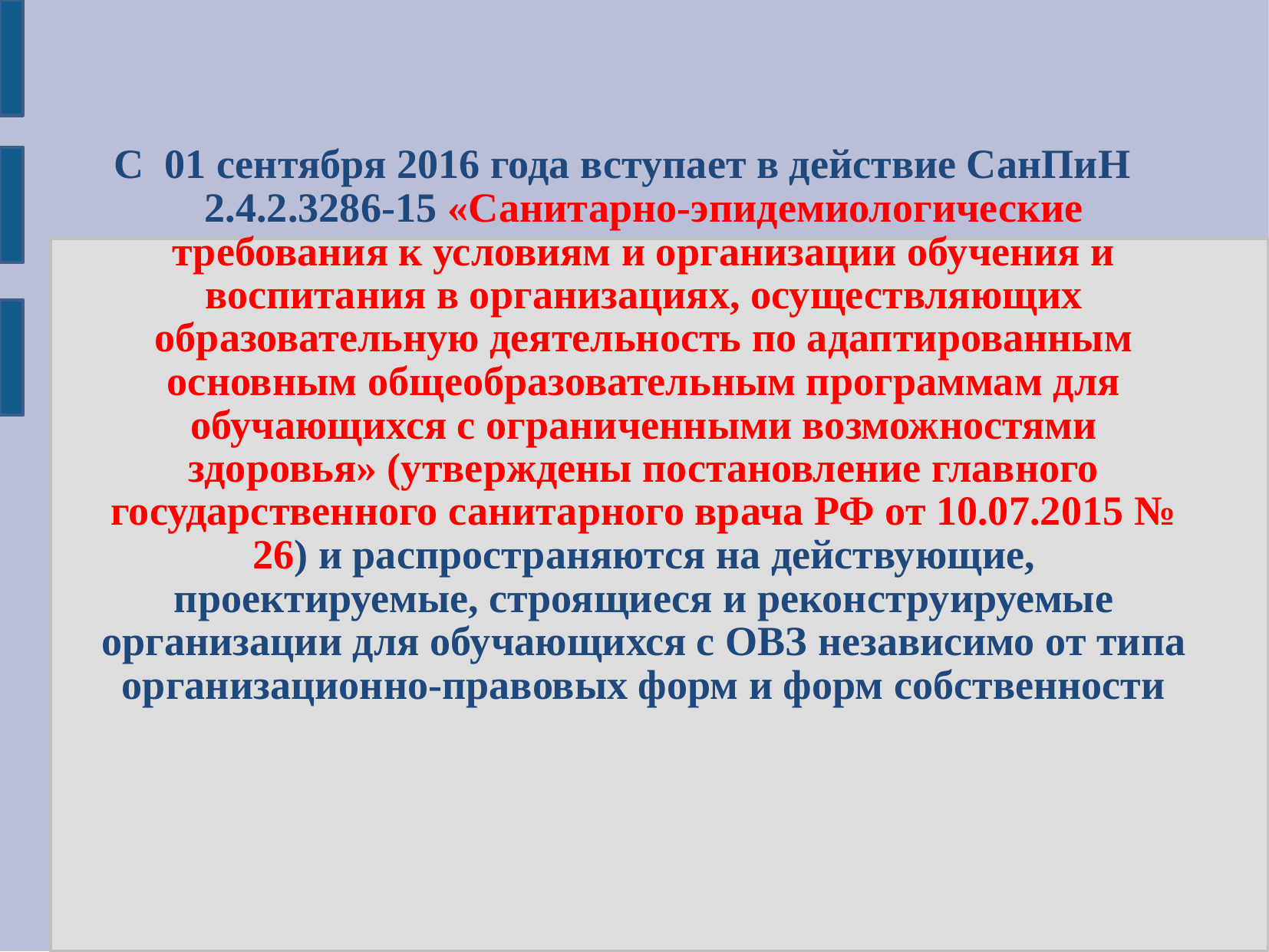

С  01 сентября 2016 года вступает в действие СанПиН 2.4.2.3286-15 «Санитарно-эпидемиологические требования к условиям и организации обучения и воспитания в организациях, осуществляющих образовательную деятельность по адаптированным основным общеобразовательным программам для обучающихся с ограниченными возможностями здоровья» (утверждены постановление главного государственного санитарного врача РФ от 10.07.2015 № 26) и распространяются на действующие, проектируемые, строящиеся и реконструируемые организации для обучающихся с ОВЗ независимо от типа организационно-правовых форм и форм собственности